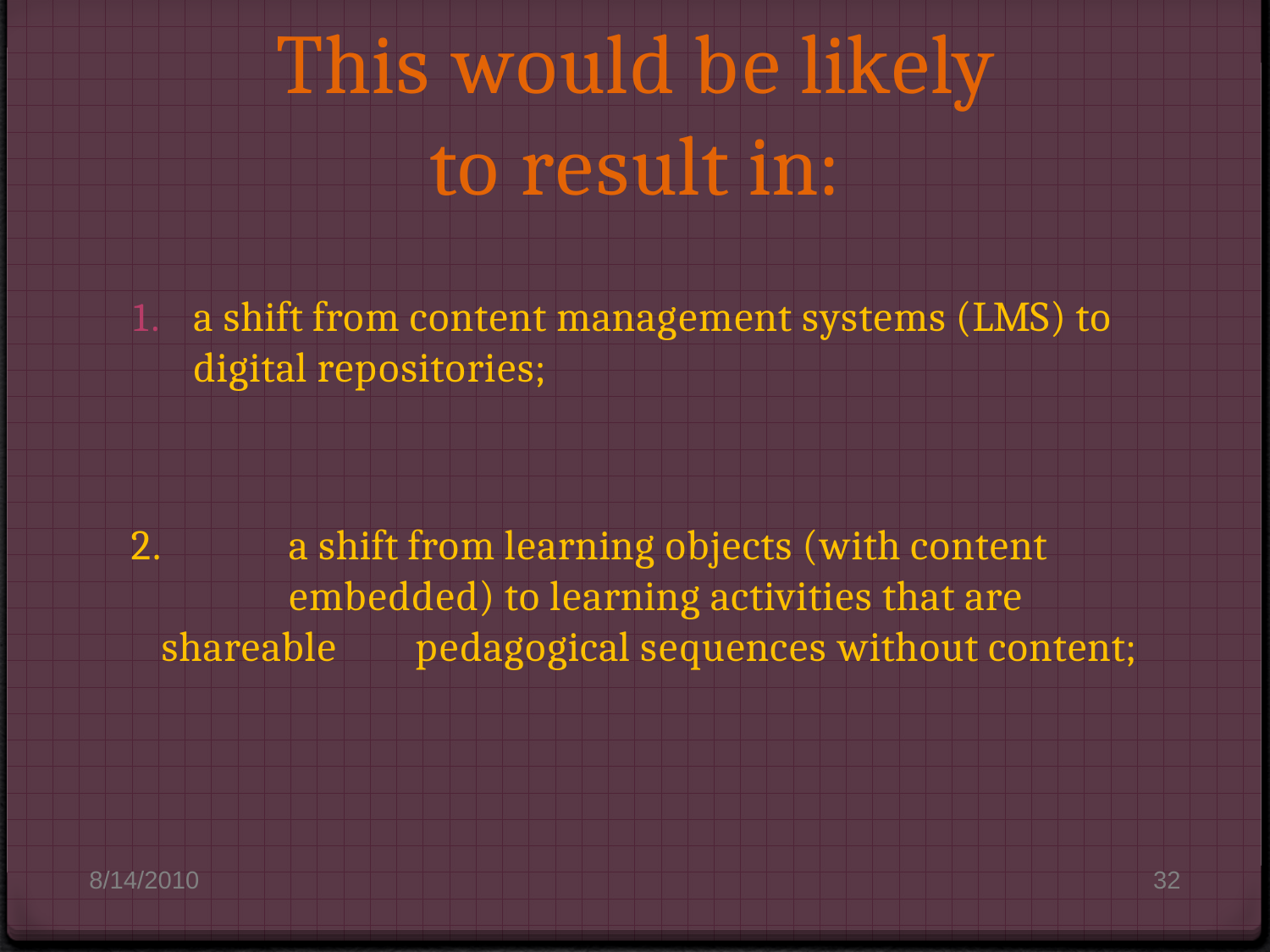

# This would be likely to result in:
a shift from content management systems (LMS) to digital repositories;

2. 	a shift from learning objects (with content 	embedded) to learning activities that are shareable 	pedagogical sequences without content;
8/14/2010

32